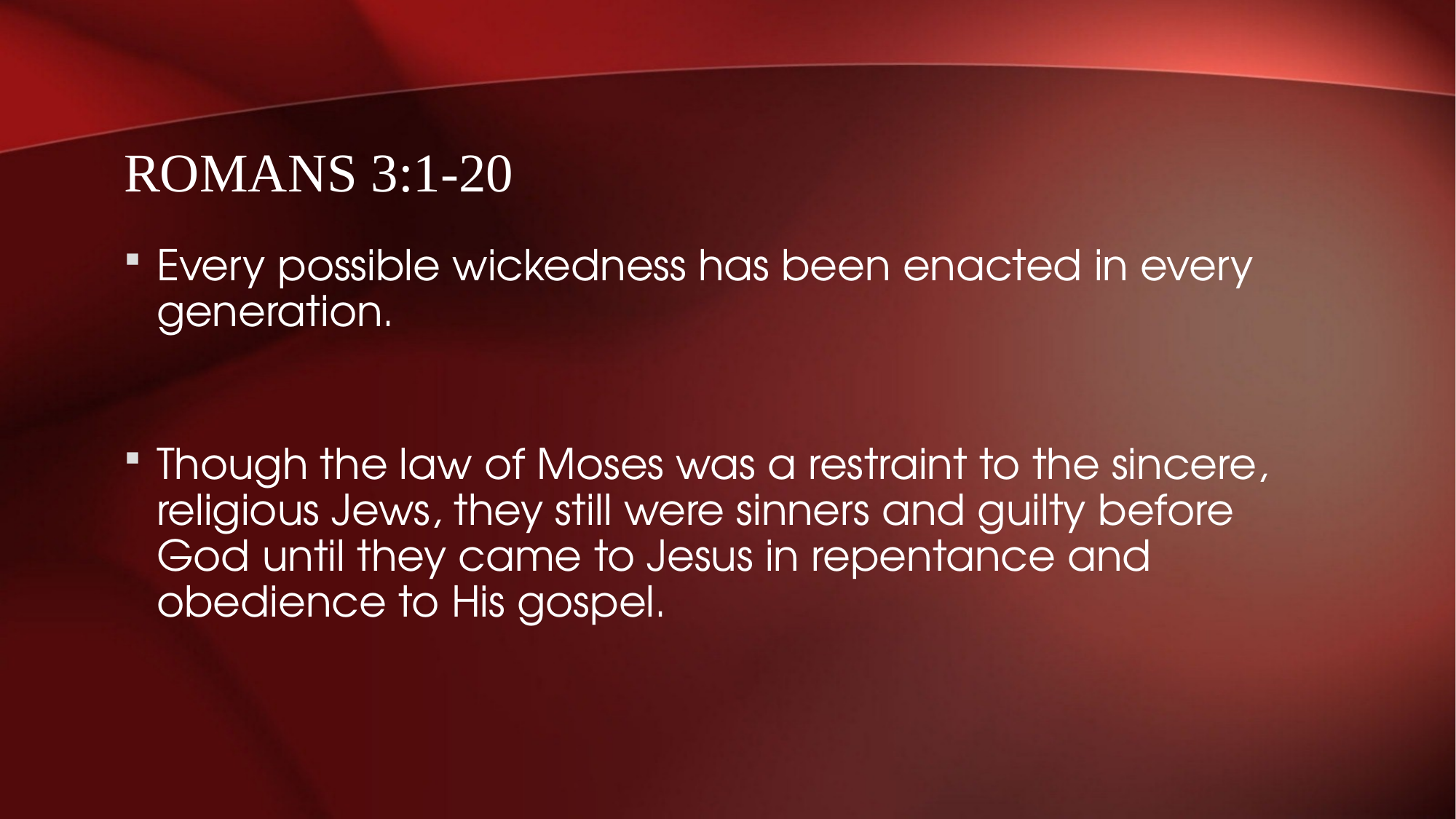

# Romans 3:1-20
Every possible wickedness has been enacted in every generation.

Though the law of Moses was a restraint to the sincere, religious Jews, they still were sinners and guilty before God until they came to Jesus in repentance and obedience to His gospel.